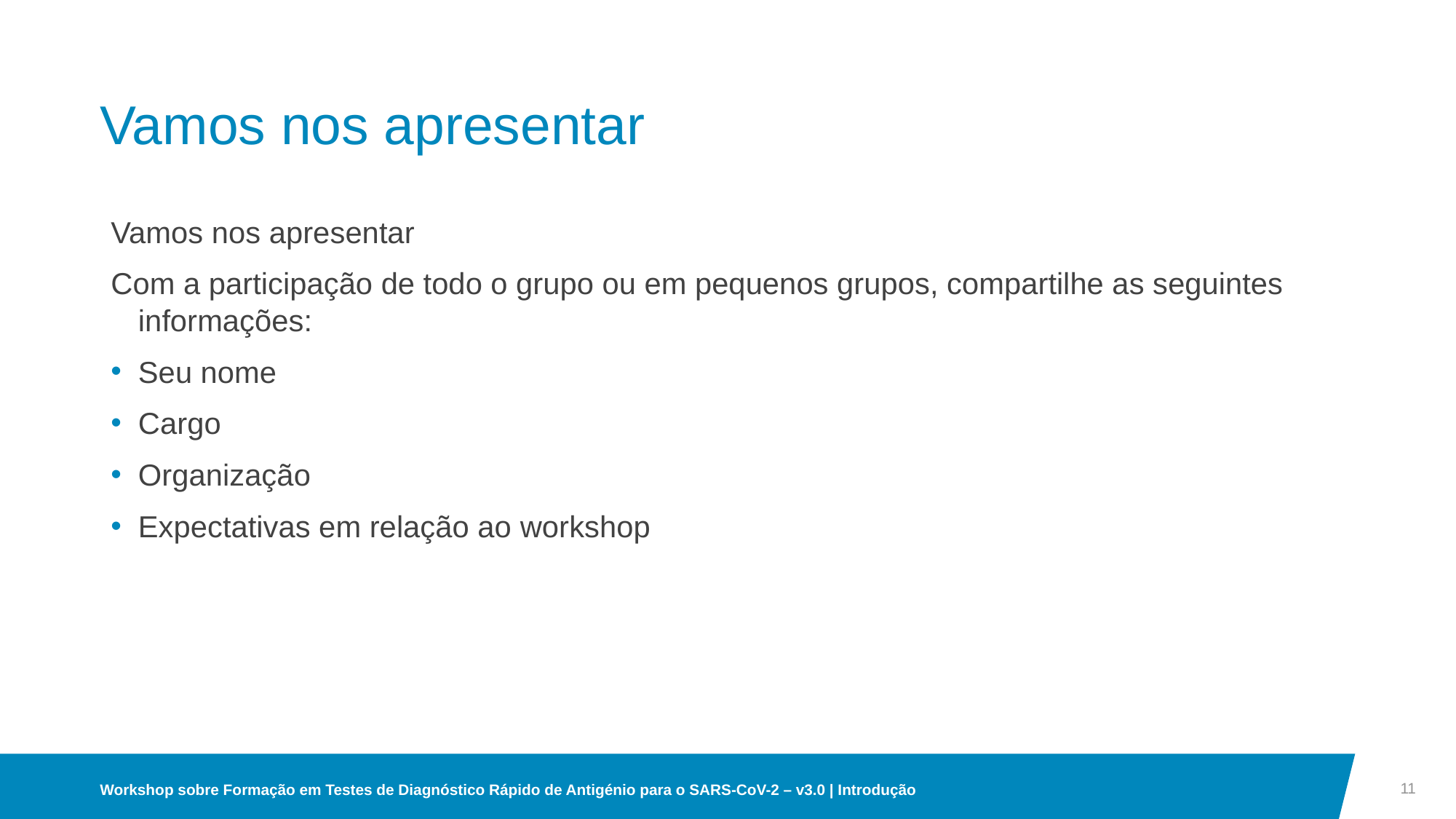

# Vamos nos apresentar
Vamos nos apresentar
Com a participação de todo o grupo ou em pequenos grupos, compartilhe as seguintes informações:
Seu nome
Cargo
Organização
Expectativas em relação ao workshop

11
Workshop sobre Formação em Testes de Diagnóstico Rápido de Antigénio para o SARS-CoV-2 – v3.0 | Introdução